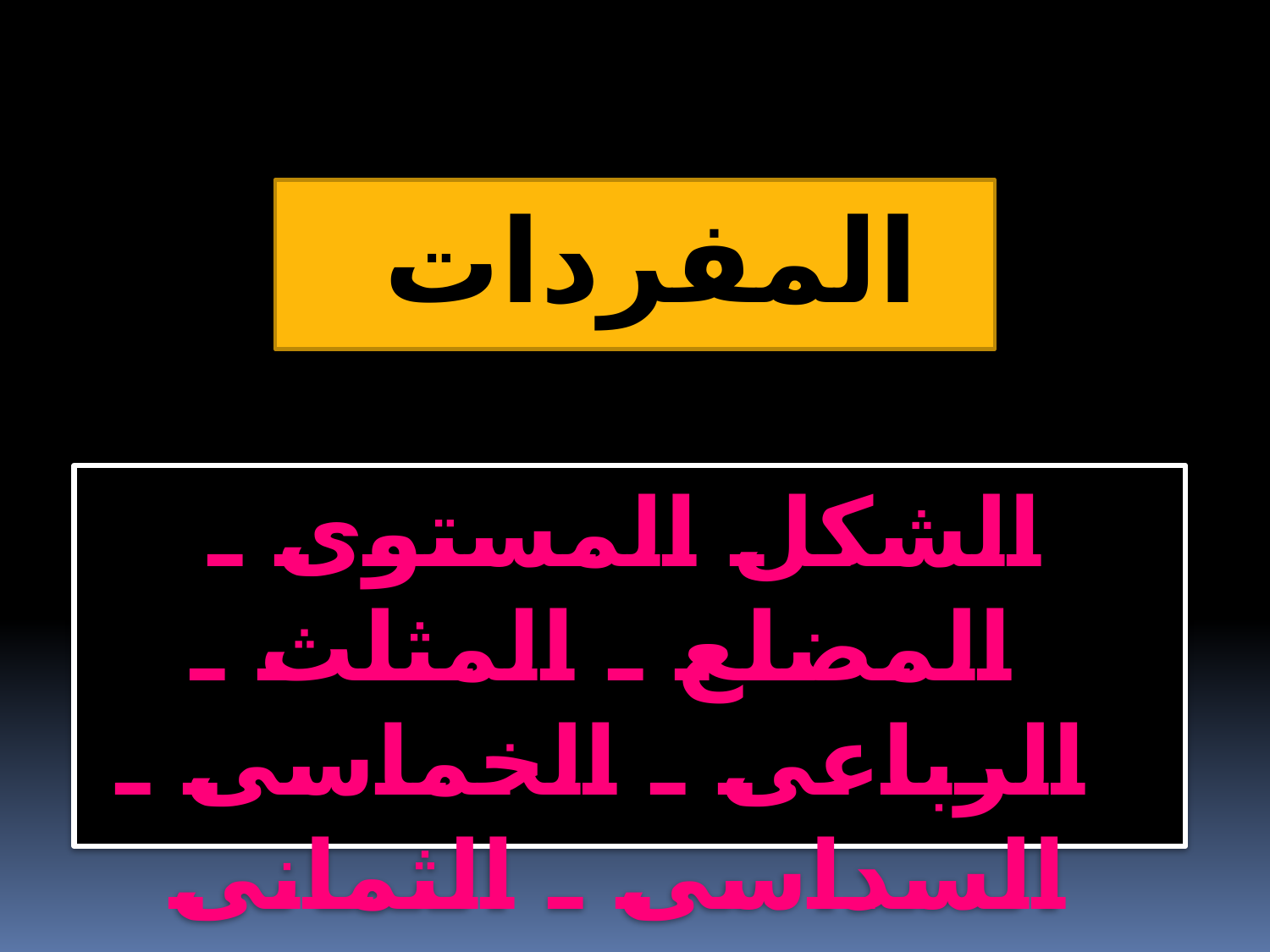

المفردات
الشكل المستوى ـ المضلع ـ المثلث ـ الرباعى ـ الخماسى ـ السداسى ـ الثمانى